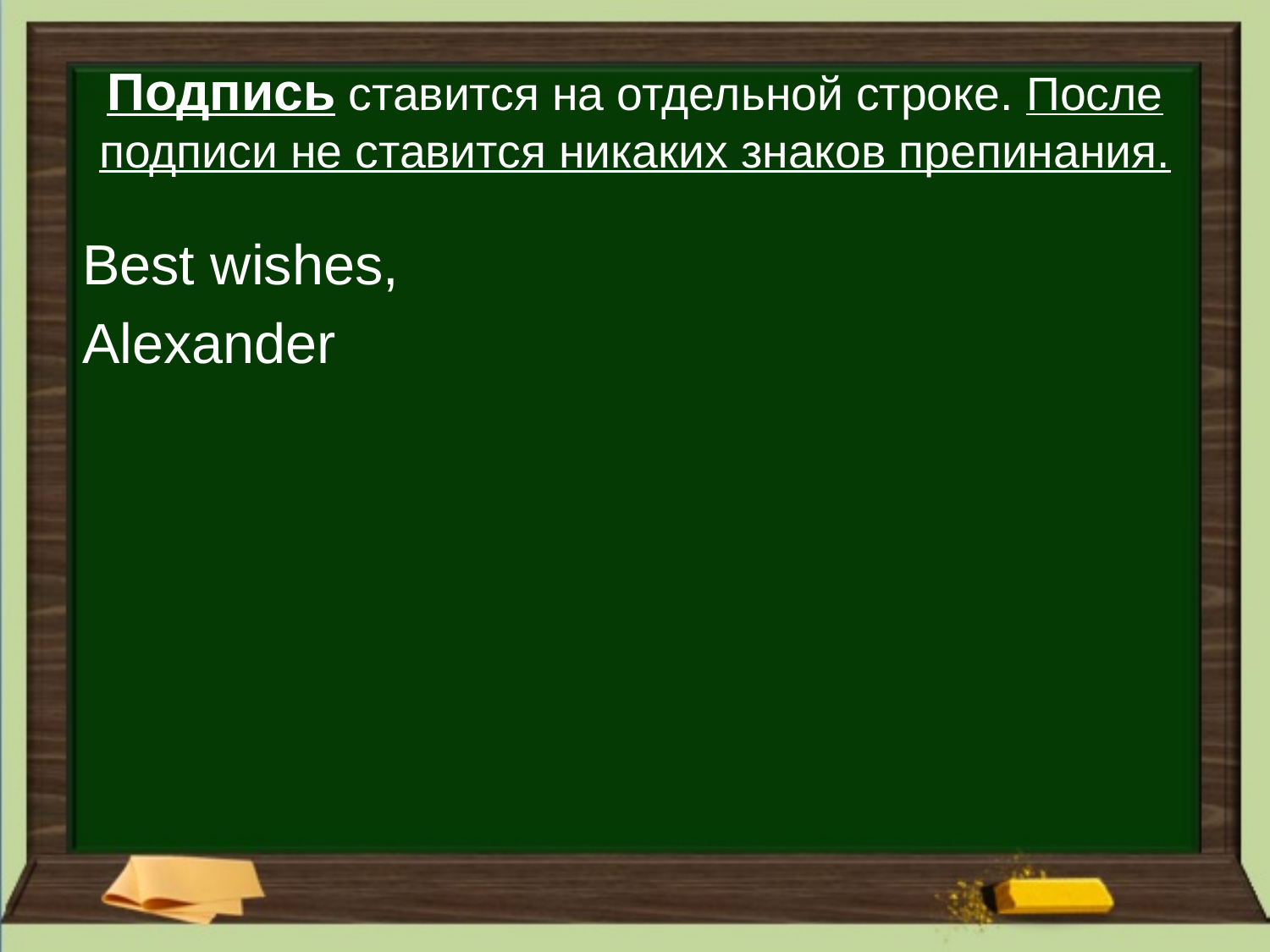

# Подпись ставится на отдельной строке. После подписи не ставится никаких знаков препинания.
Best wishes,
Alexander